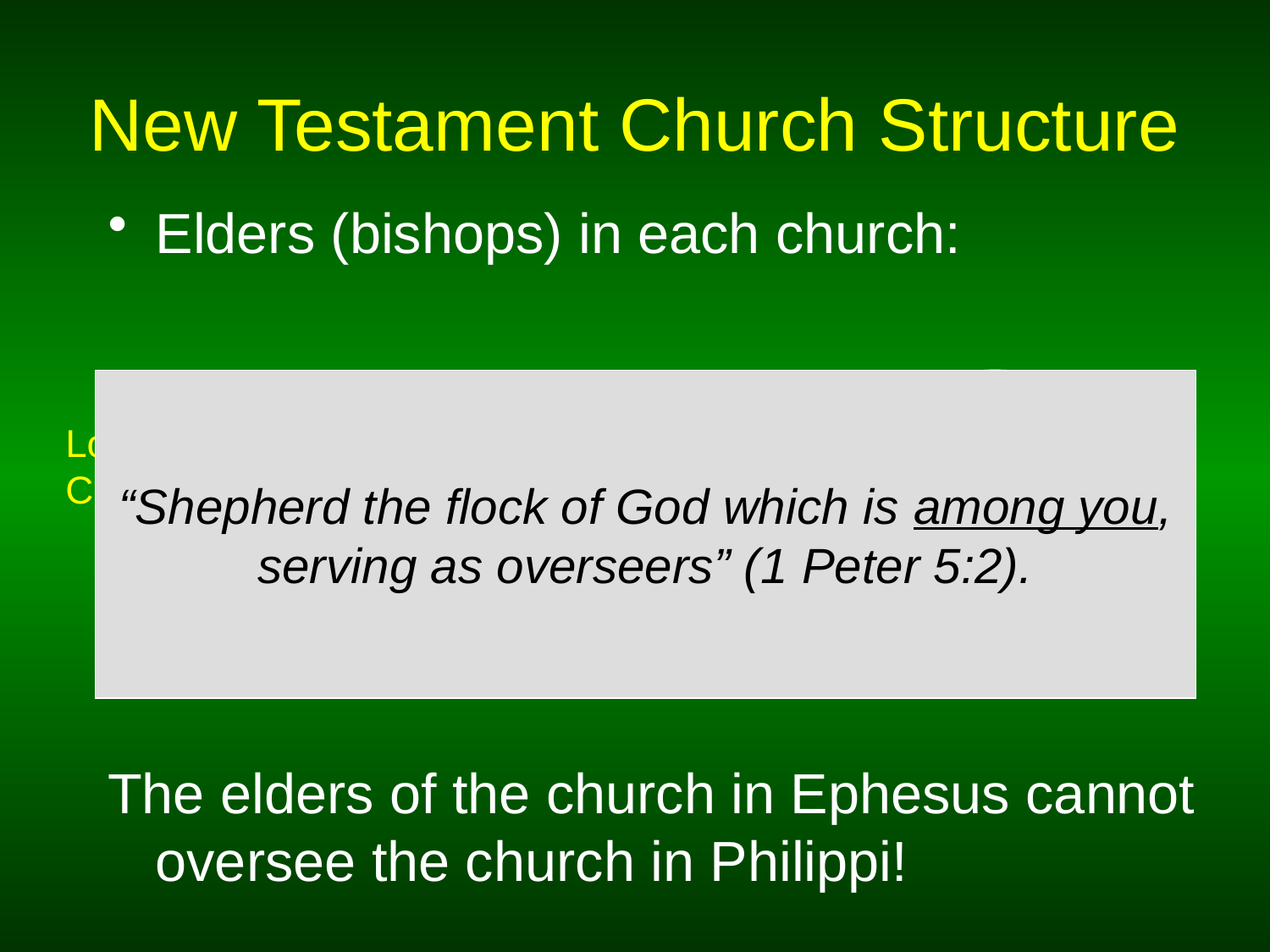

# New Testament Church Structure
Elders (bishops) in each church:
“Shepherd the flock of God which is among you, serving as overseers” (1 Peter 5:2).
Philippi
Saints (including elders)
Ephesus
Saints (including elders)
Local Churches
The elders of the church in Ephesus cannot oversee the church in Philippi!